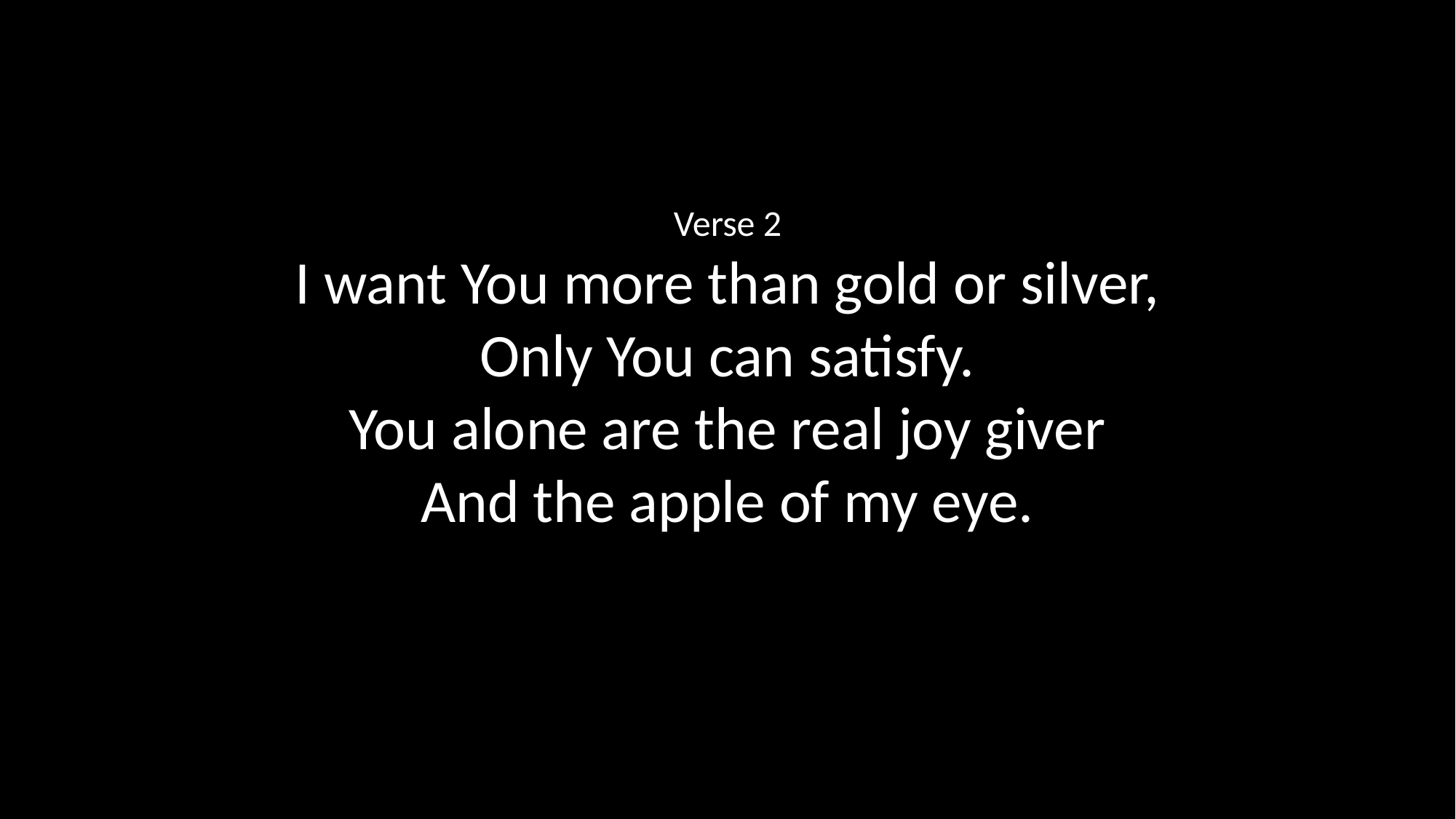

Verse 2
I want You more than gold or silver,
Only You can satisfy.
You alone are the real joy giver
And the apple of my eye.